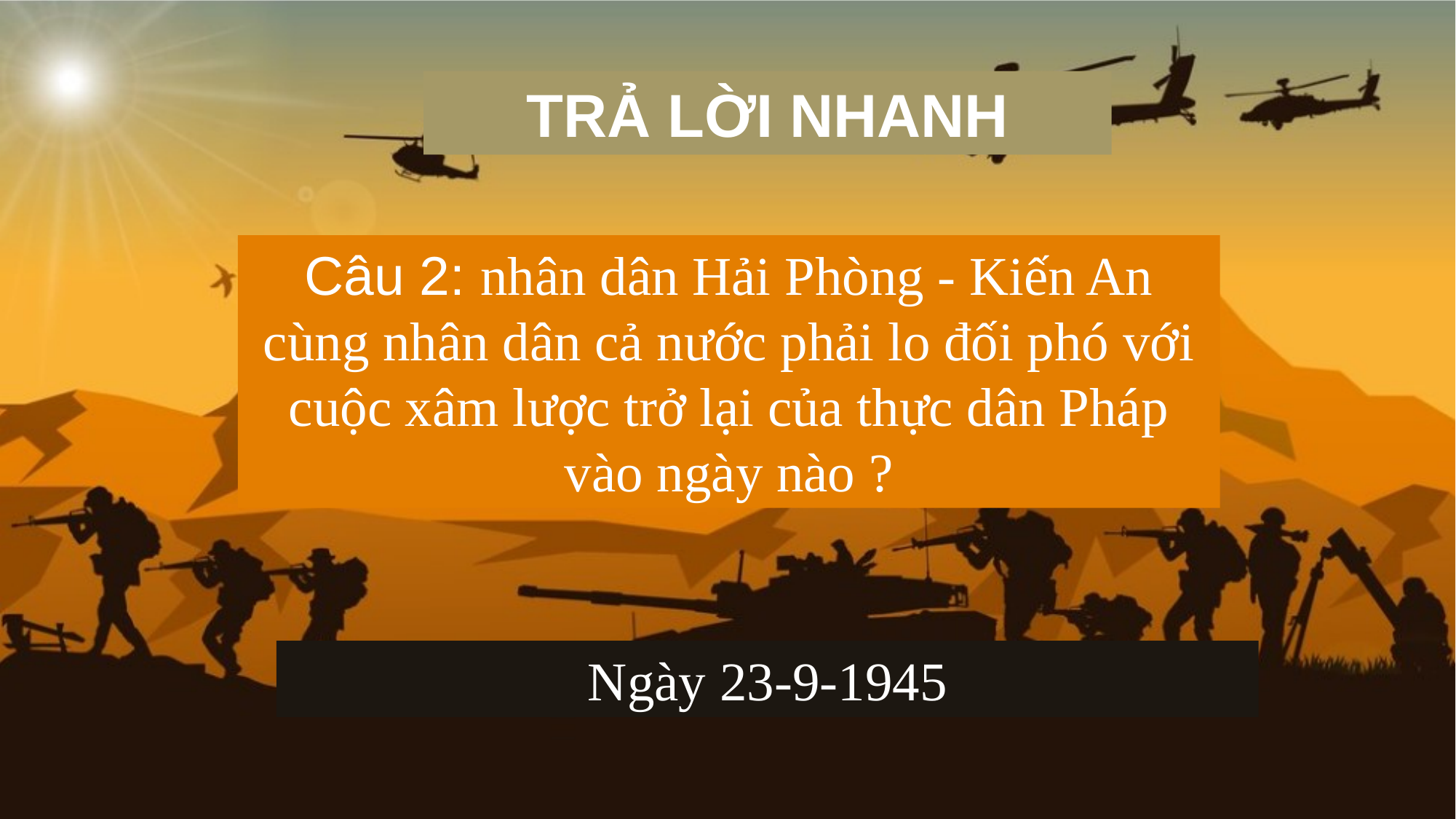

TRẢ LỜI NHANH
Câu 2: nhân dân Hải Phòng - Kiến An cùng nhân dân cả nước phải lo đối phó với cuộc xâm lược trở lại của thực dân Pháp vào ngày nào ?
Ngày 23-9-1945